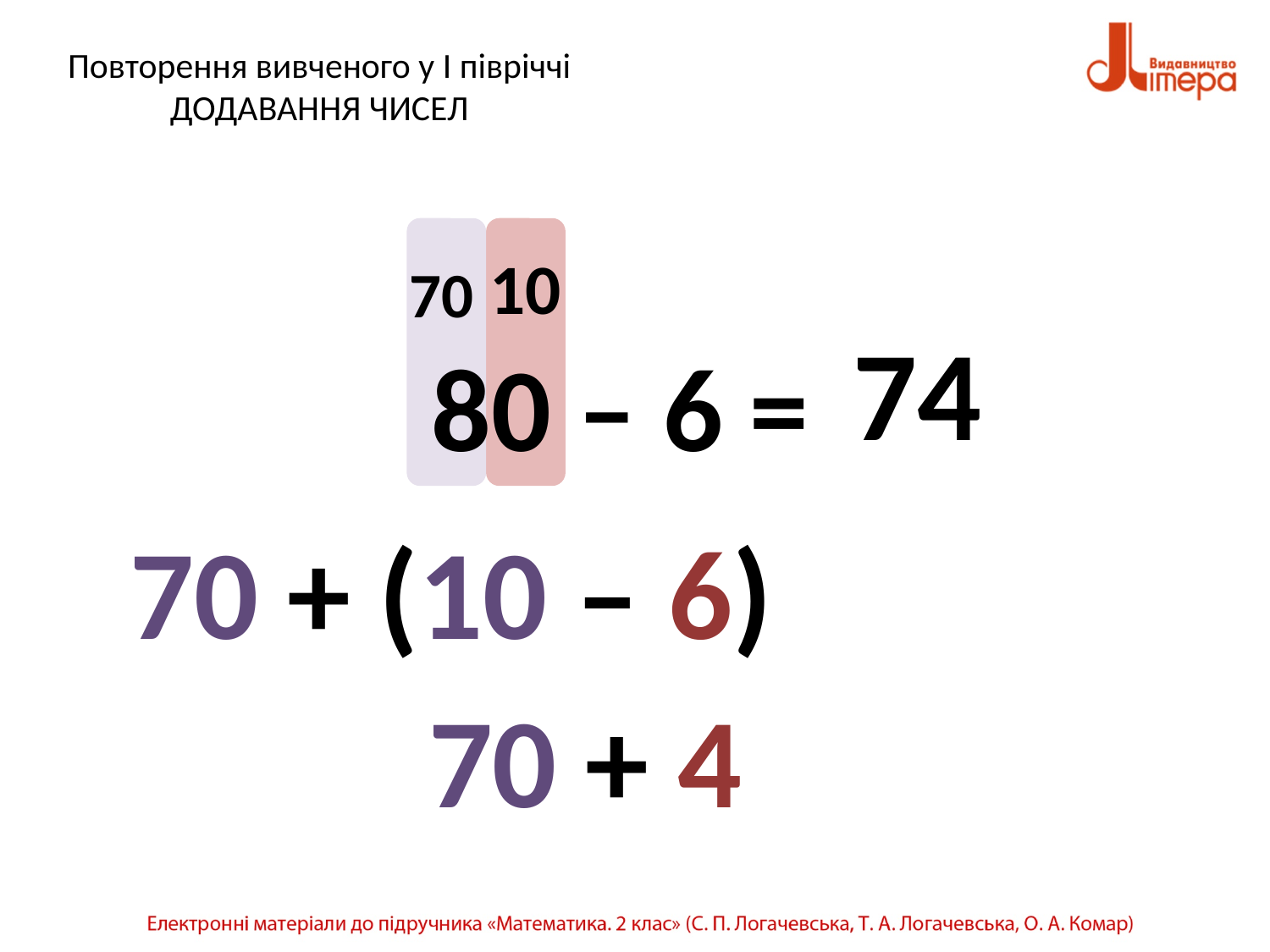

# Повторення вивченого у І півріччі ДОДАВАННЯ ЧИСЕЛ

10
70
74
80 – 6 =
 70 + (10 – 6)
70 + 4